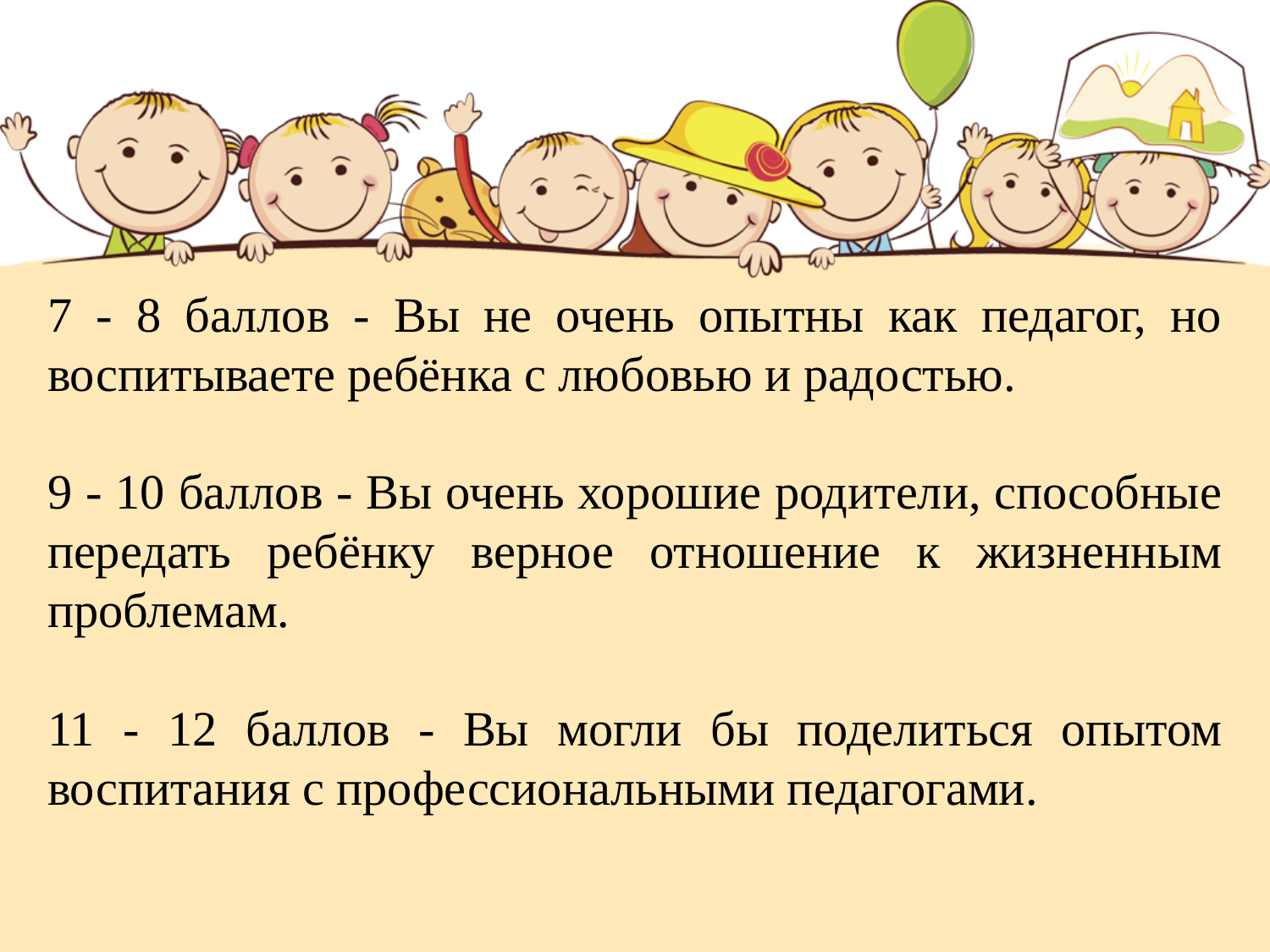

7 - 8 баллов - Вы не очень опытны как педагог, но воспитываете ребёнка с любовью и радостью.

9 - 10 баллов - Вы очень хорошие родители, способные передать ребёнку верное отношение к жизненным проблемам.

11 - 12 баллов - Вы могли бы поделиться опытом воспитания с профессиональными педагогами.